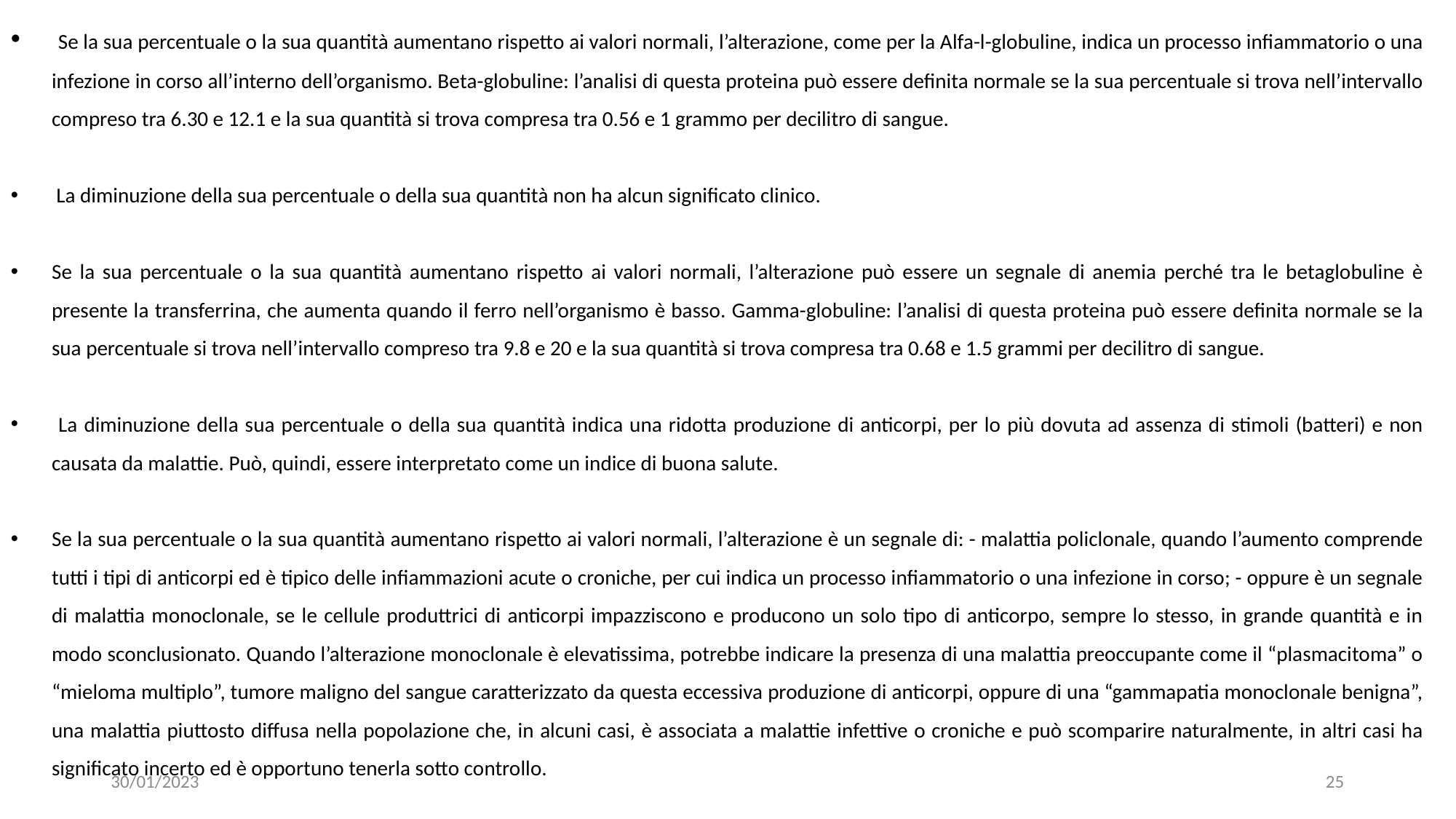

Se la sua percentuale o la sua quantità aumentano rispetto ai valori normali, l’alterazione, come per la Alfa-l-globuline, indica un processo infiammatorio o una infezione in corso all’interno dell’organismo. Beta-globuline: l’analisi di questa proteina può essere definita normale se la sua percentuale si trova nell’intervallo compreso tra 6.30 e 12.1 e la sua quantità si trova compresa tra 0.56 e 1 grammo per decilitro di sangue.

 La diminuzione della sua percentuale o della sua quantità non ha alcun significato clinico.

Se la sua percentuale o la sua quantità aumentano rispetto ai valori normali, l’alterazione può essere un segnale di anemia perché tra le betaglobuline è presente la transferrina, che aumenta quando il ferro nell’organismo è basso. Gamma-globuline: l’analisi di questa proteina può essere definita normale se la sua percentuale si trova nell’intervallo compreso tra 9.8 e 20 e la sua quantità si trova compresa tra 0.68 e 1.5 grammi per decilitro di sangue.

 La diminuzione della sua percentuale o della sua quantità indica una ridotta produzione di anticorpi, per lo più dovuta ad assenza di stimoli (batteri) e non causata da malattie. Può, quindi, essere interpretato come un indice di buona salute.

Se la sua percentuale o la sua quantità aumentano rispetto ai valori normali, l’alterazione è un segnale di: - malattia policlonale, quando l’aumento comprende tutti i tipi di anticorpi ed è tipico delle infiammazioni acute o croniche, per cui indica un processo infiammatorio o una infezione in corso; - oppure è un segnale di malattia monoclonale, se le cellule produttrici di anticorpi impazziscono e producono un solo tipo di anticorpo, sempre lo stesso, in grande quantità e in modo sconclusionato. Quando l’alterazione monoclonale è elevatissima, potrebbe indicare la presenza di una malattia preoccupante come il “plasmacitoma” o “mieloma multiplo”, tumore maligno del sangue caratterizzato da questa eccessiva produzione di anticorpi, oppure di una “gammapatia monoclonale benigna”, una malattia piuttosto diffusa nella popolazione che, in alcuni casi, è associata a malattie infettive o croniche e può scomparire naturalmente, in altri casi ha significato incerto ed è opportuno tenerla sotto controllo.
30/01/2023

25